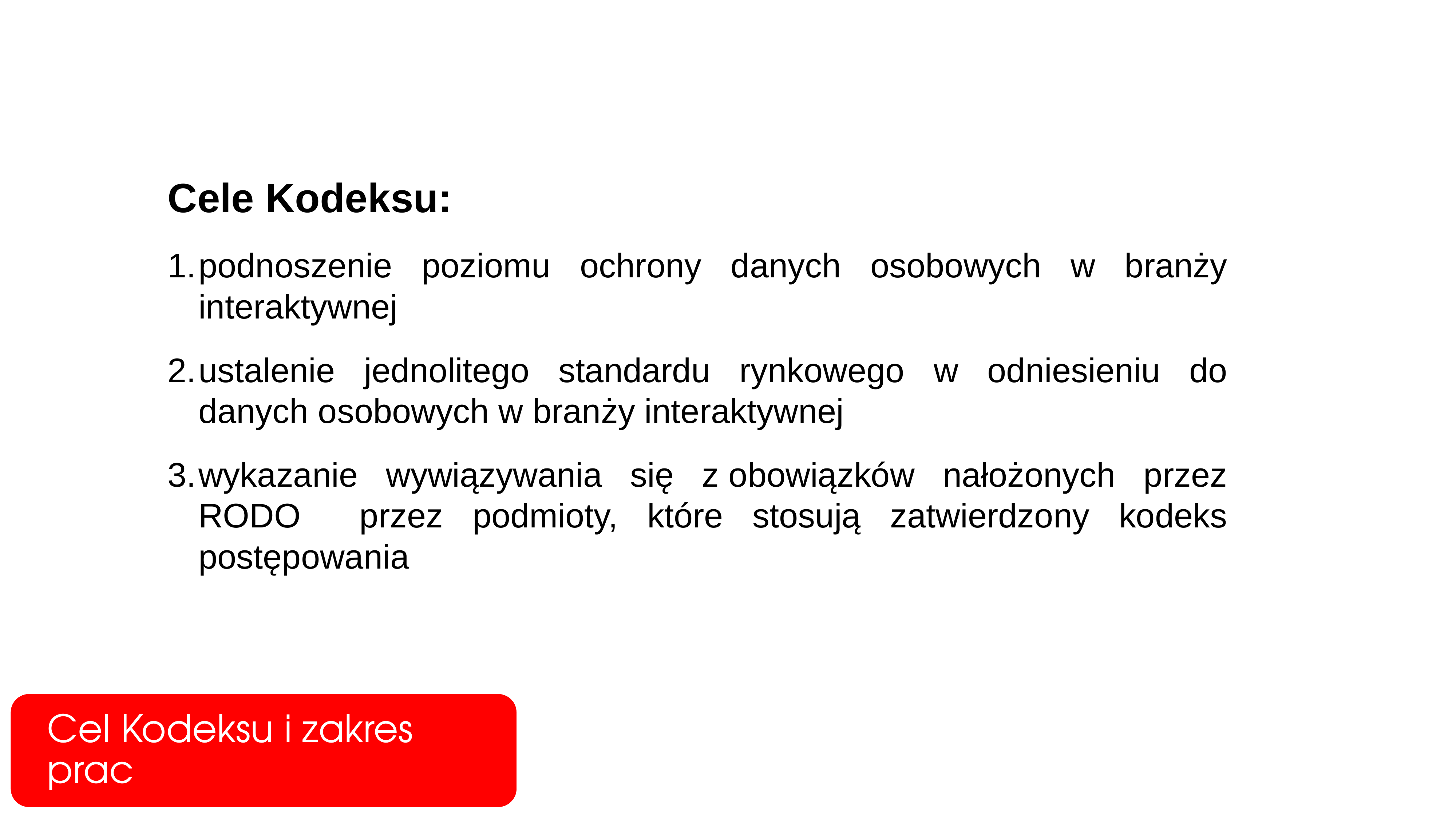

Cele Kodeksu:
podnoszenie poziomu ochrony danych osobowych w branży interaktywnej
ustalenie jednolitego standardu rynkowego w odniesieniu do danych osobowych w branży interaktywnej
wykazanie wywiązywania się z obowiązków nałożonych przez RODO  przez podmioty, które stosują zatwierdzony kodeks postępowania

Cel Kodeksu i zakres prac